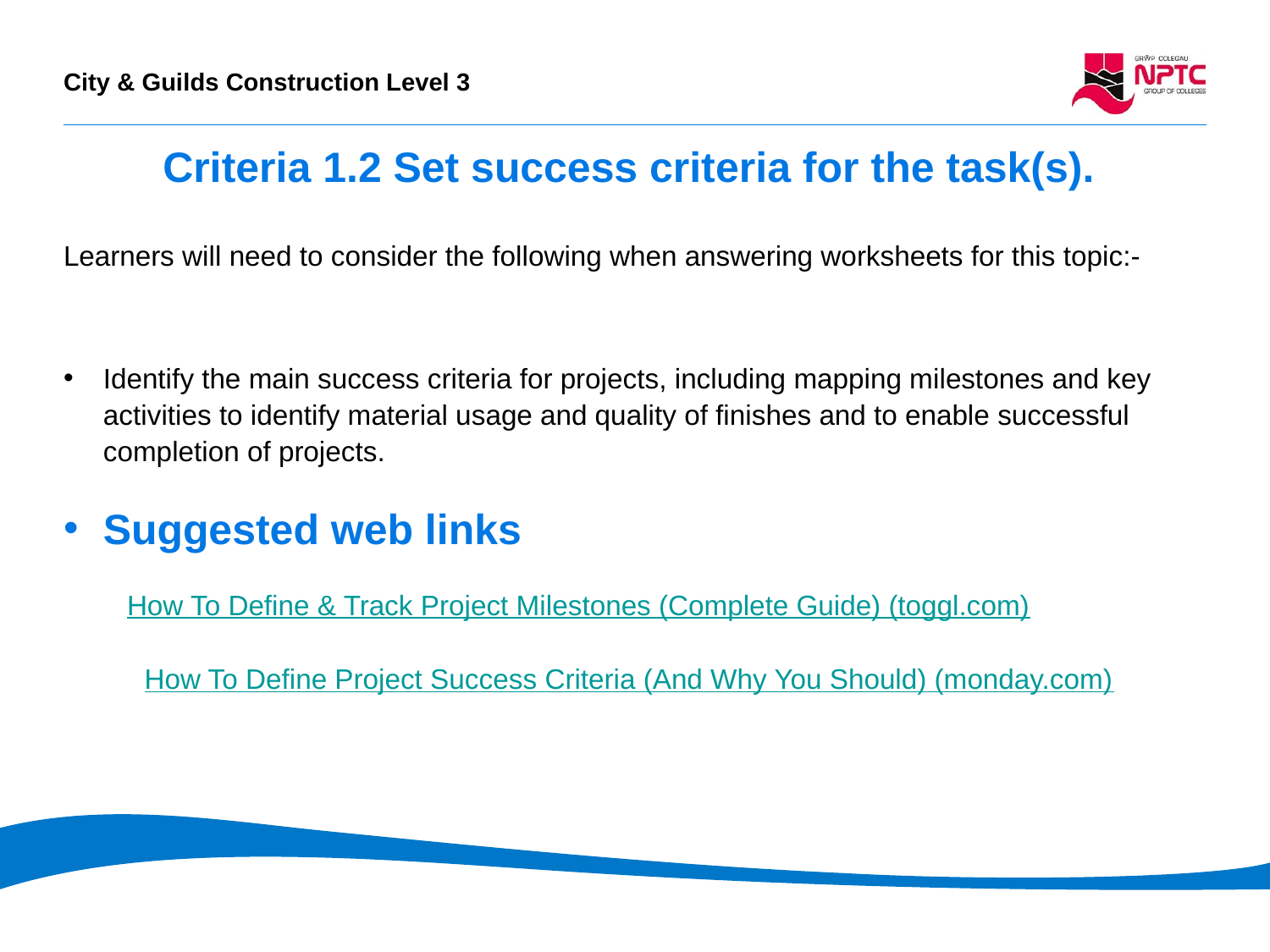

# Criteria 1.2 Set success criteria for the task(s).
Learners will need to consider the following when answering worksheets for this topic:-

Identify the main success criteria for projects, including mapping milestones and key activities to identify material usage and quality of finishes and to enable successful completion of projects.
Suggested web links
How To Define & Track Project Milestones (Complete Guide) (toggl.com)
How To Define Project Success Criteria (And Why You Should) (monday.com)